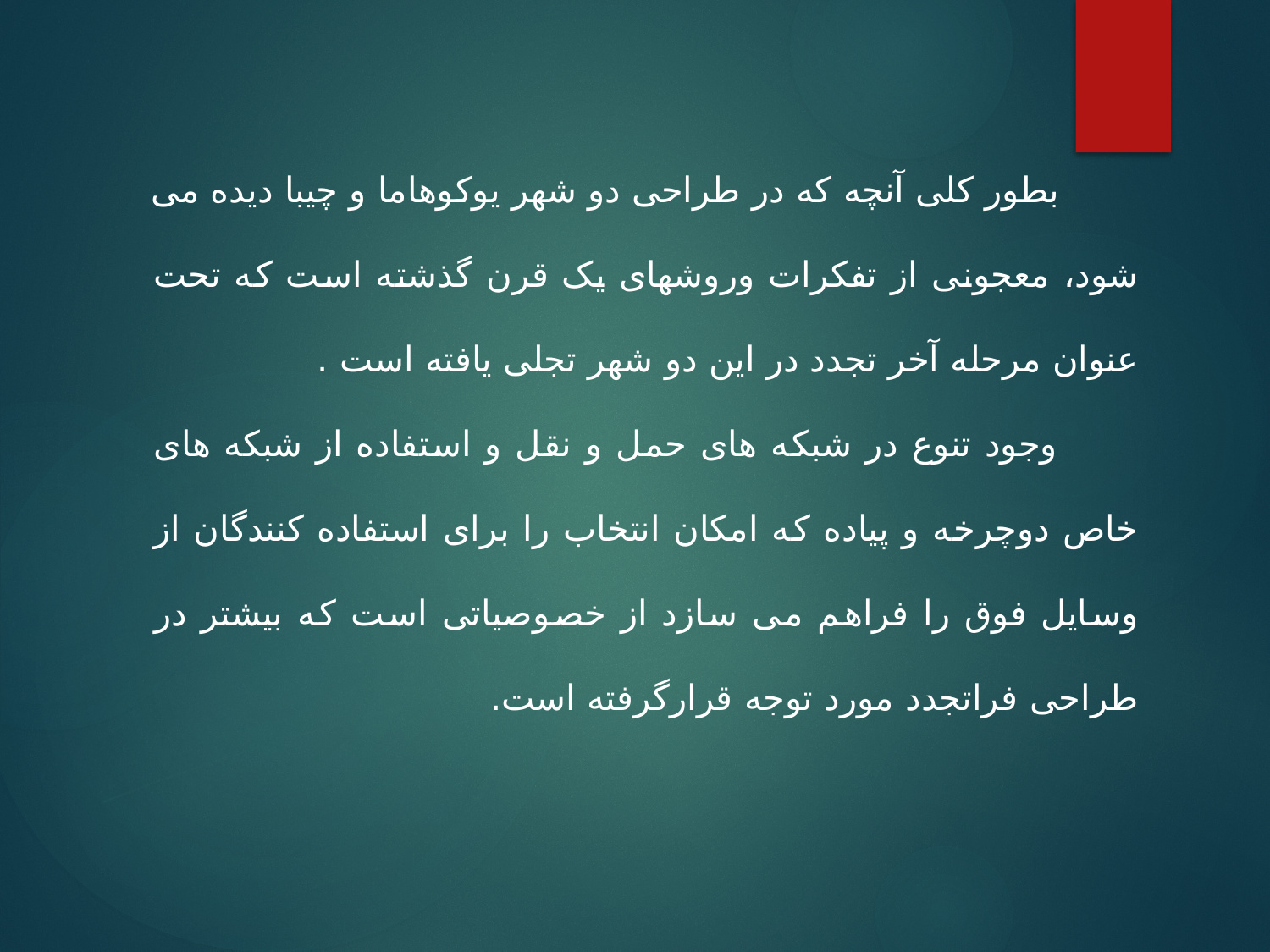

بطور کلی آنچه که در طراحی دو شهر یوکوهاما و چیبا دیده می شود، معجونی از تفکرات وروشهای یک قرن گذشته است که تحت عنوان مرحله آخر تجدد در این دو شهر تجلی یافته است .
      وجود تنوع در شبکه های حمل و نقل و استفاده از شبکه های خاص دوچرخه و پیاده که امکان انتخاب را برای استفاده کنندگان از وسایل فوق را فراهم می سازد از خصوصیاتی است که بیشتر در طراحی فراتجدد مورد توجه قرارگرفته است.